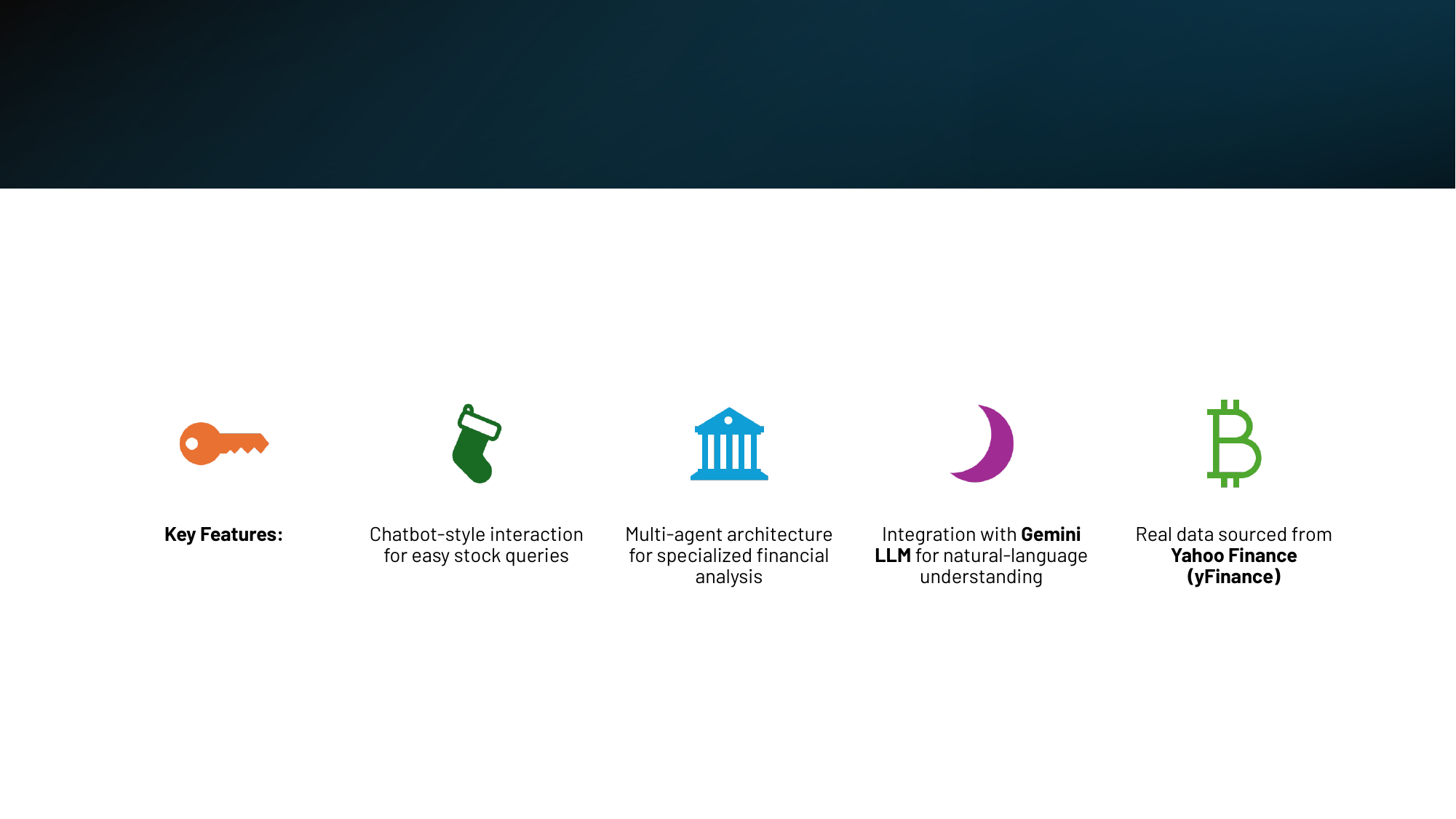

Key Features:
Chatbot-style interaction for easy stock queries
Multi-agent architecture for specialized financial analysis
Integration with Gemini LLM for natural-language understanding
Real data sourced from Yahoo Finance (yFinance)